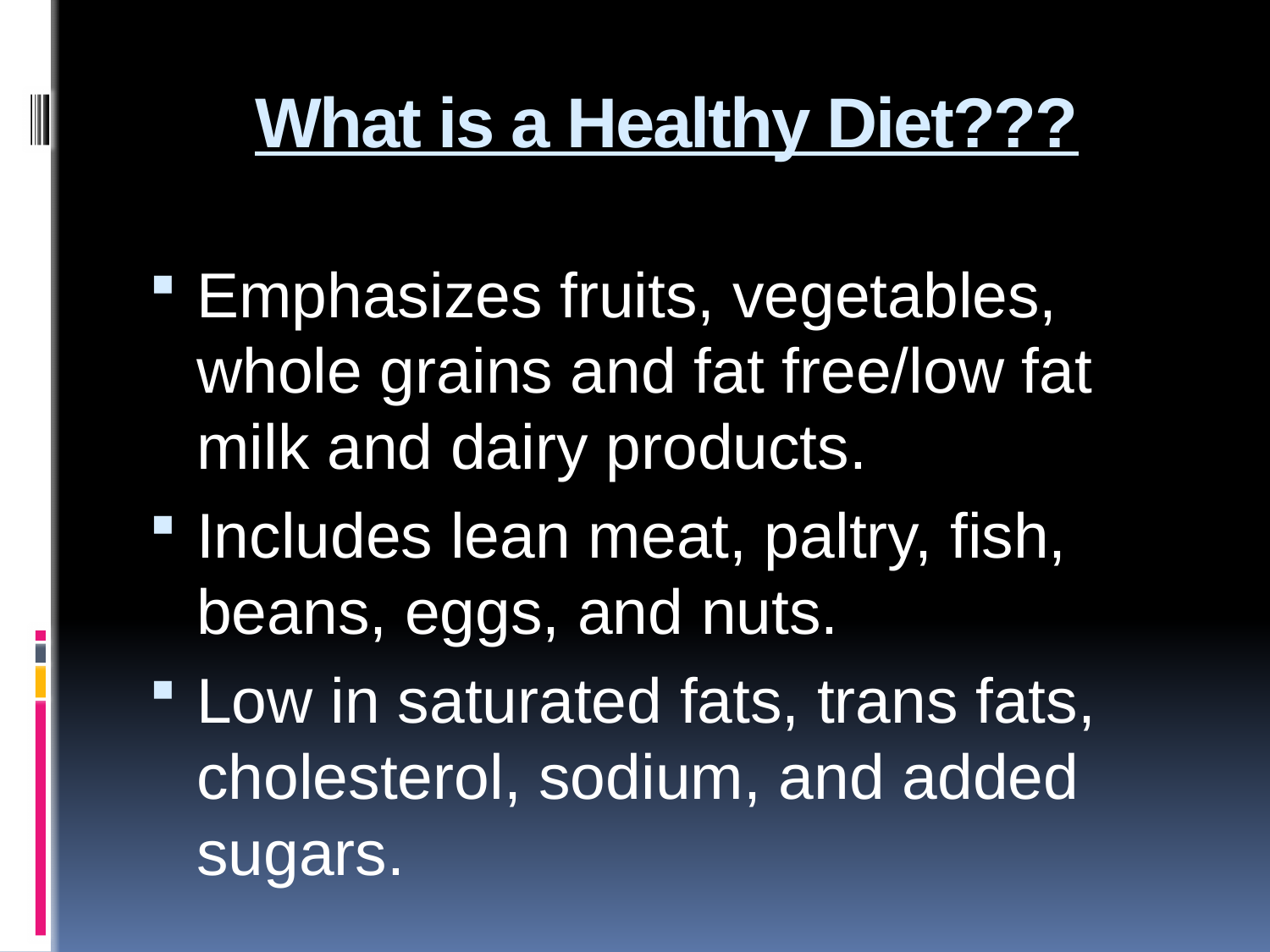

# What is a Healthy Diet???
Emphasizes fruits, vegetables, whole grains and fat free/low fat milk and dairy products.
Includes lean meat, paltry, fish, beans, eggs, and nuts.
Low in saturated fats, trans fats, cholesterol, sodium, and added sugars.